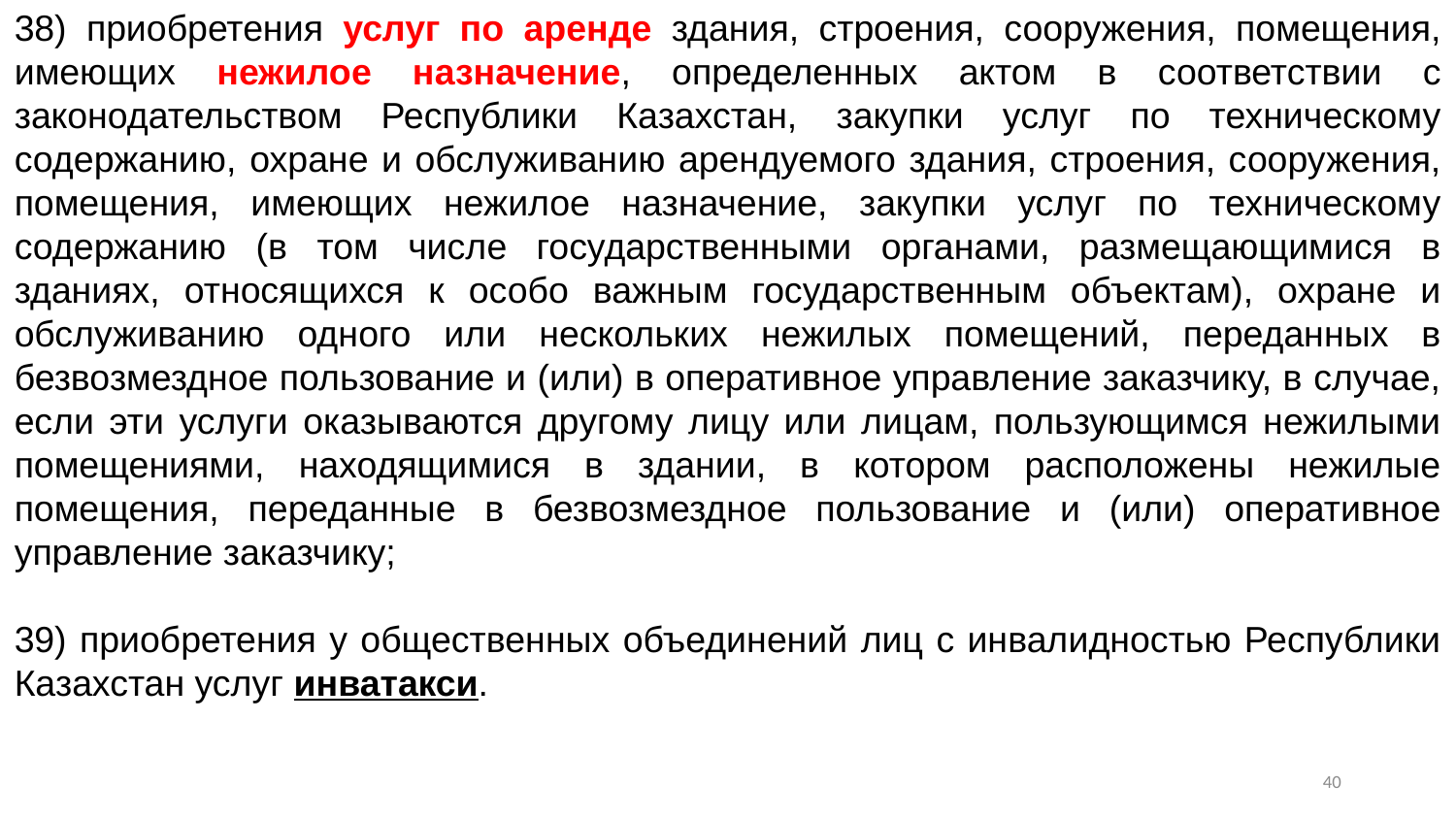

38) приобретения услуг по аренде здания, строения, сооружения, помещения, имеющих нежилое назначение, определенных актом в соответствии с законодательством Республики Казахстан, закупки услуг по техническому содержанию, охране и обслуживанию арендуемого здания, строения, сооружения, помещения, имеющих нежилое назначение, закупки услуг по техническому содержанию (в том числе государственными органами, размещающимися в зданиях, относящихся к особо важным государственным объектам), охране и обслуживанию одного или нескольких нежилых помещений, переданных в безвозмездное пользование и (или) в оперативное управление заказчику, в случае, если эти услуги оказываются другому лицу или лицам, пользующимся нежилыми помещениями, находящимися в здании, в котором расположены нежилые помещения, переданные в безвозмездное пользование и (или) оперативное управление заказчику;

39) приобретения у общественных объединений лиц с инвалидностью Республики Казахстан услуг инватакси.

40